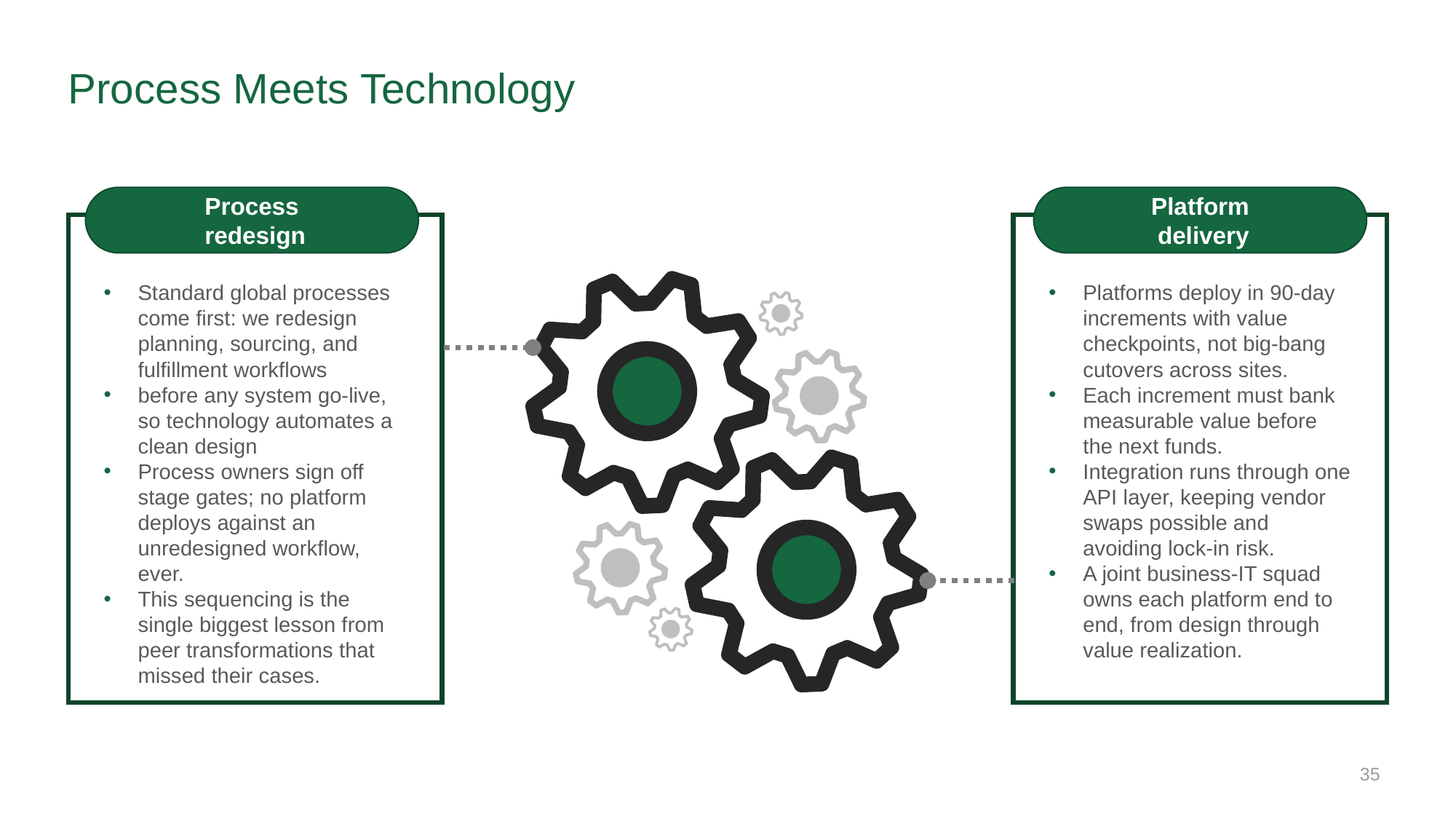

# Process Meets Technology
Process
 redesign
Platform
 delivery

Standard global processes come first: we redesign planning, sourcing, and fulfillment workflows
before any system go-live, so technology automates a clean design
Process owners sign off stage gates; no platform deploys against an unredesigned workflow, ever.
This sequencing is the single biggest lesson from peer transformations that missed their cases.
Platforms deploy in 90-day increments with value checkpoints, not big-bang cutovers across sites.
Each increment must bank measurable value before the next funds.
Integration runs through one API layer, keeping vendor swaps possible and avoiding lock-in risk.
A joint business-IT squad owns each platform end to end, from design through value realization.

35